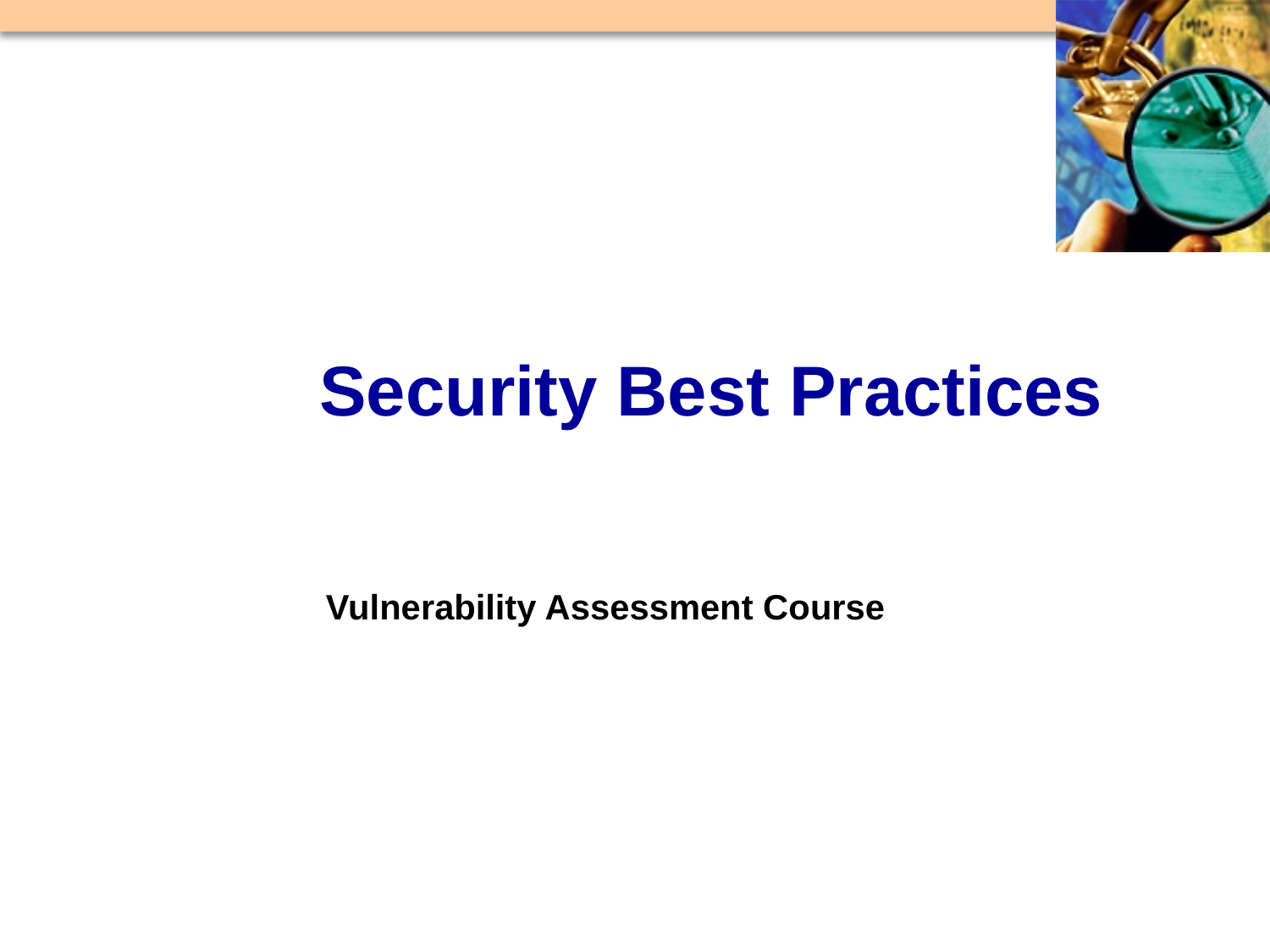

# Security Best Practices
Vulnerability Assessment Course